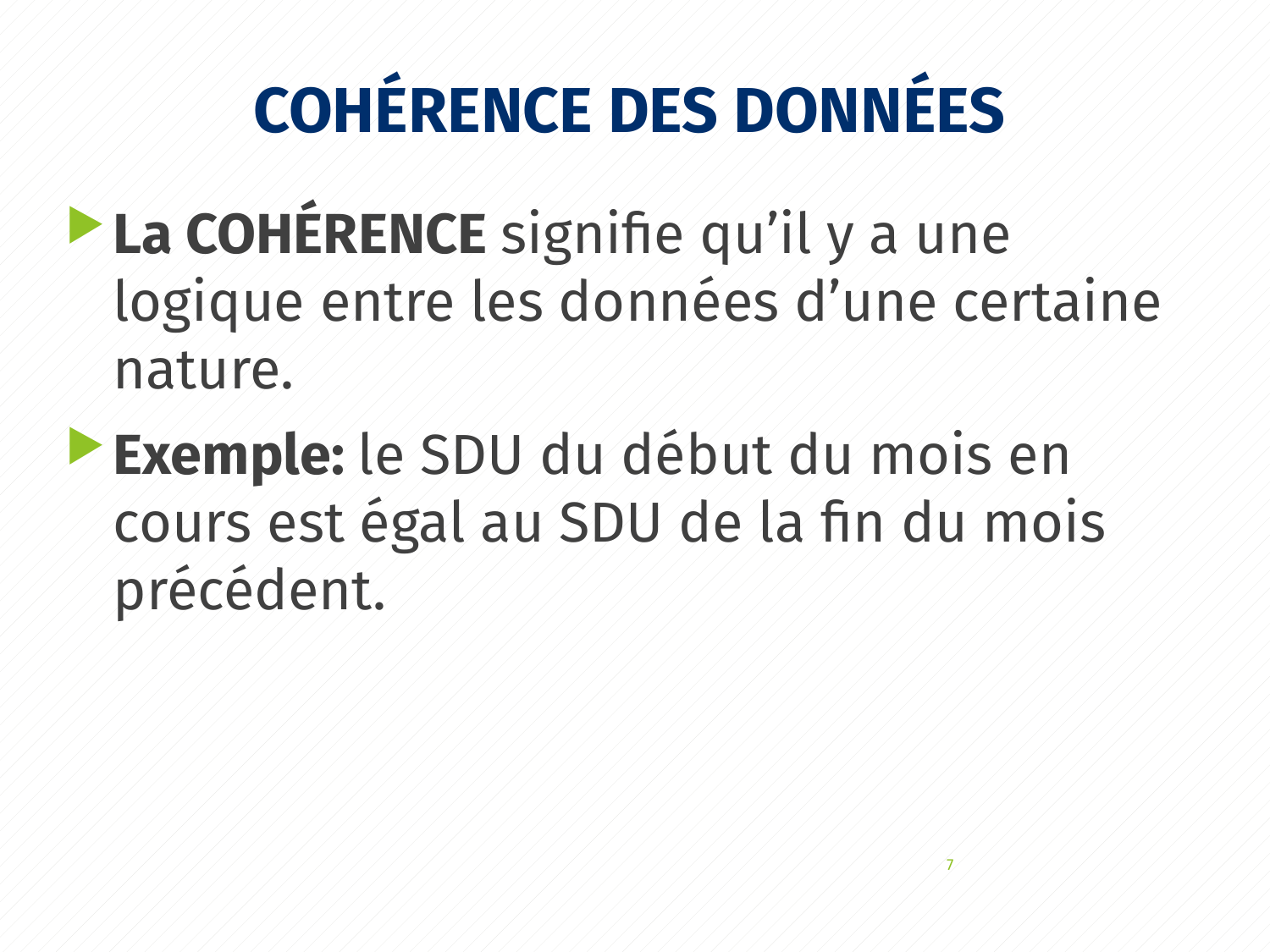

# COHÉRENCE DES DONNÉES
La COHÉRENCE signifie qu’il y a une logique entre les données d’une certaine nature.
Exemple: le SDU du début du mois en cours est égal au SDU de la fin du mois précédent.

7